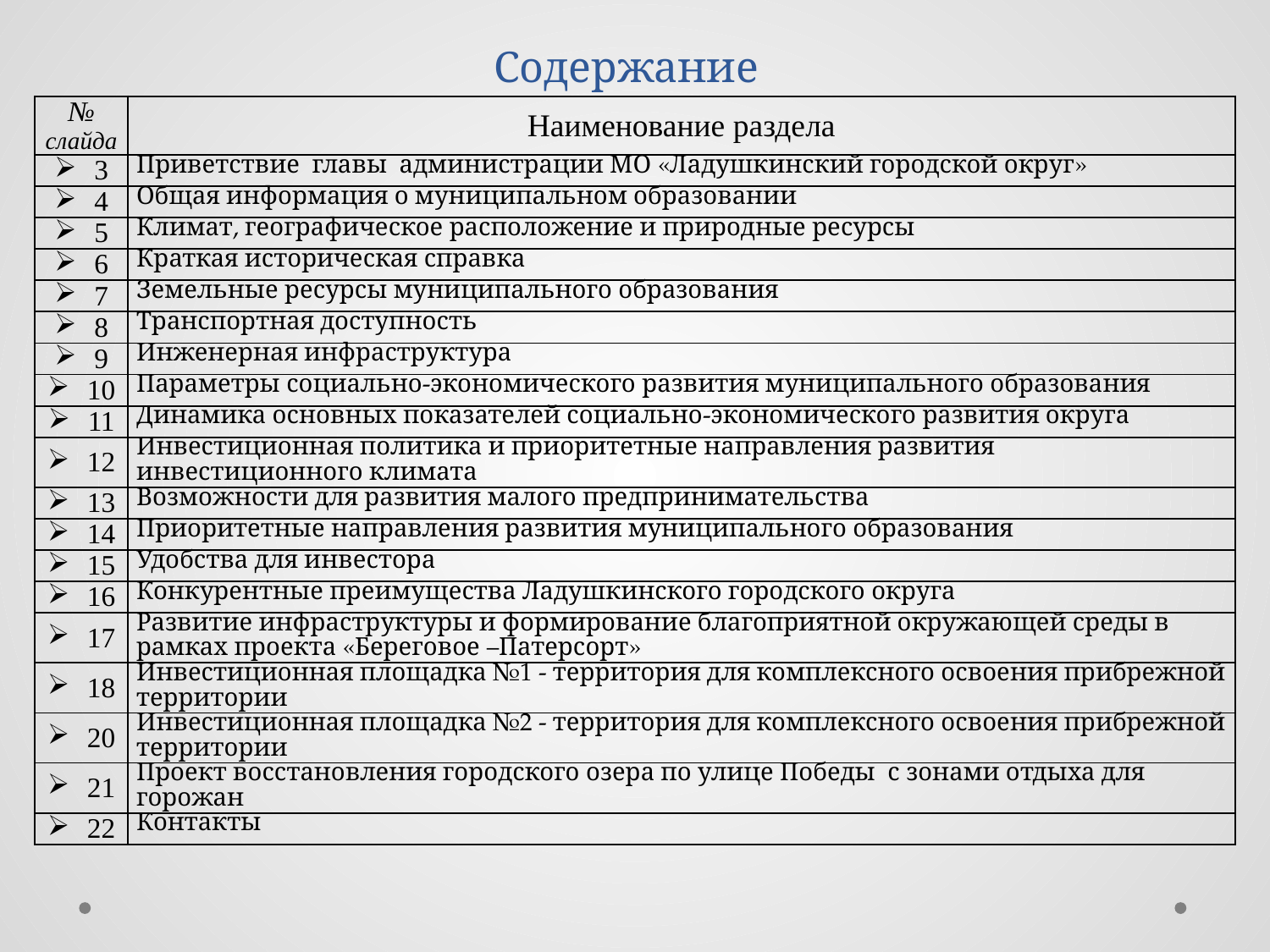

# Содержание
| № слайда | Наименование раздела |
| --- | --- |
| 3 | Приветствие главы администрации МО «Ладушкинский городской округ» |
| 4 | Общая информация о муниципальном образовании |
| 5 | Климат, географическое расположение и природные ресурсы |
| 6 | Краткая историческая справка |
| 7 | Земельные ресурсы муниципального образования |
| 8 | Транспортная доступность |
| 9 | Инженерная инфраструктура |
| 10 | Параметры социально-экономического развития муниципального образования |
| 11 | Динамика основных показателей социально-экономического развития округа |
| 12 | Инвестиционная политика и приоритетные направления развития инвестиционного климата |
| 13 | Возможности для развития малого предпринимательства |
| 14 | Приоритетные направления развития муниципального образования |
| 15 | Удобства для инвестора |
| 16 | Конкурентные преимущества Ладушкинского городского округа |
| 17 | Развитие инфраструктуры и формирование благоприятной окружающей среды в рамках проекта «Береговое –Патерсорт» |
| 18 | Инвестиционная площадка №1 - территория для комплексного освоения прибрежной территории |
| 20 | Инвестиционная площадка №2 - территория для комплексного освоения прибрежной территории |
| 21 | Проект восстановления городского озера по улице Победы с зонами отдыха для горожан |
| 22 | Контакты |